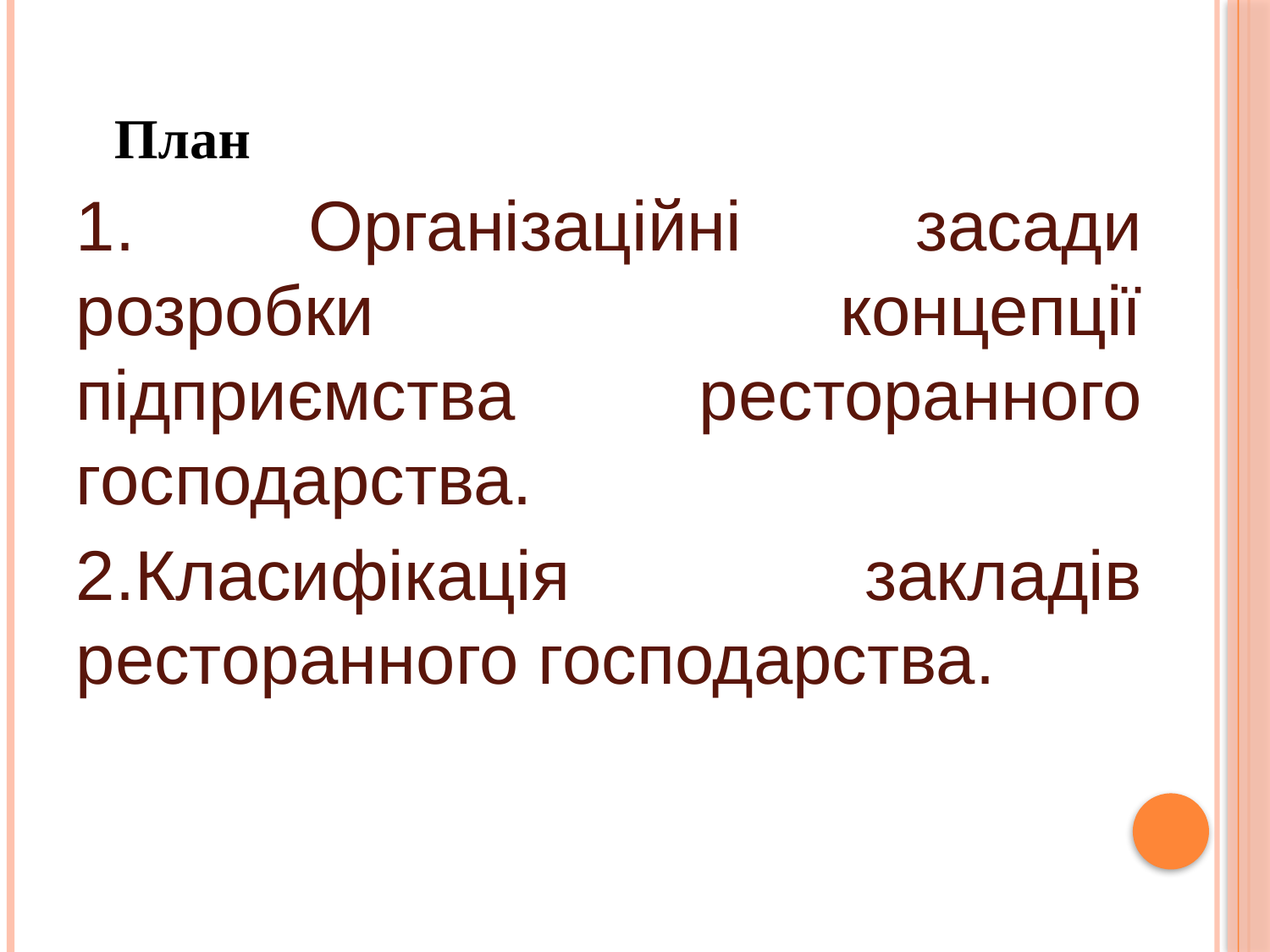

План
1. Організаційні засади розробки концепції підприємства ресторанного господарства.
2.Класифікація закладів ресторанного господарства.